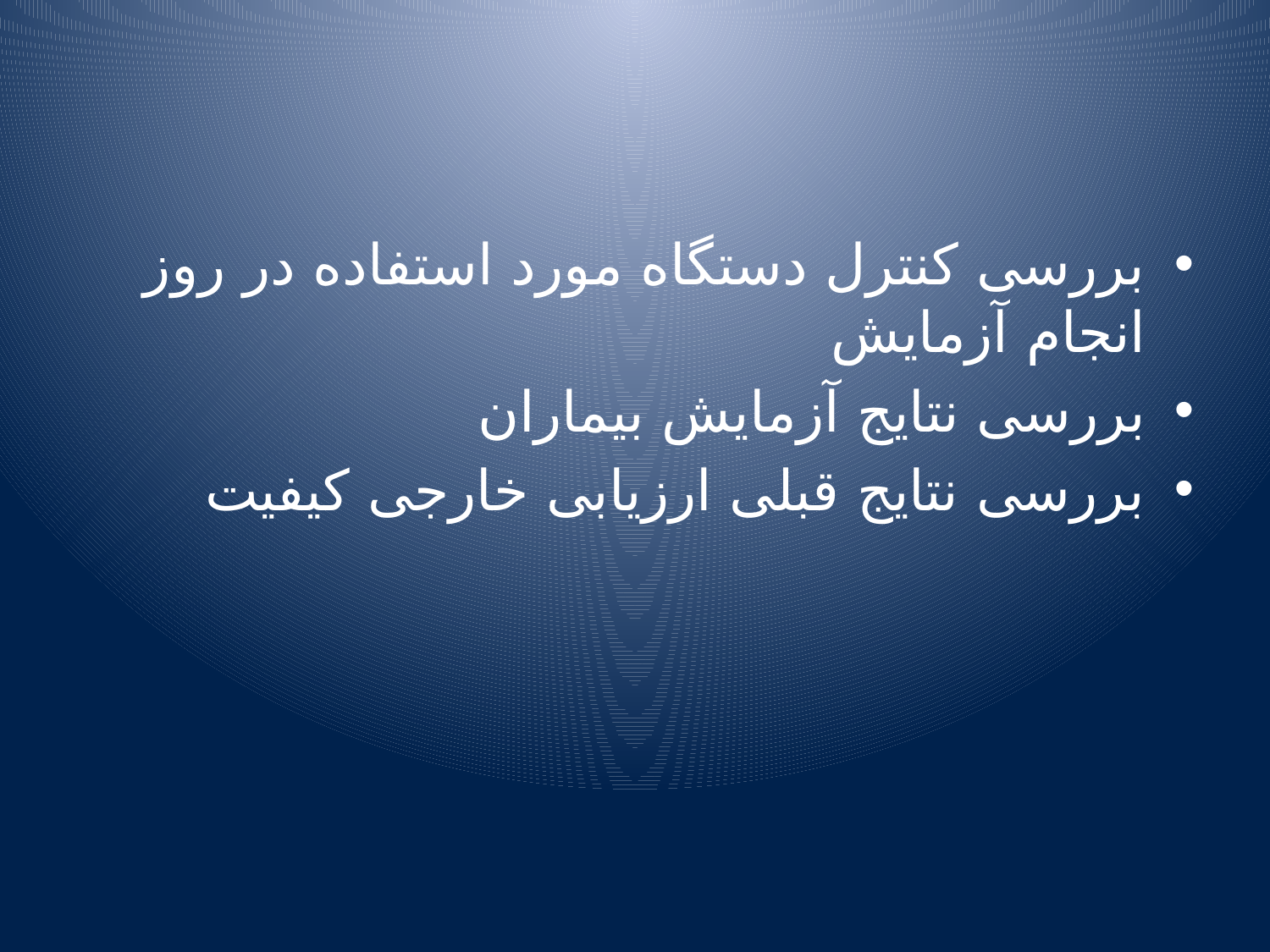

#
بررسی کنترل دستگاه مورد استفاده در روز انجام آزمايش
بررسی نتايج آزمايش بيماران
بررسی نتايج قبلی ارزيابی خارجی کيفيت